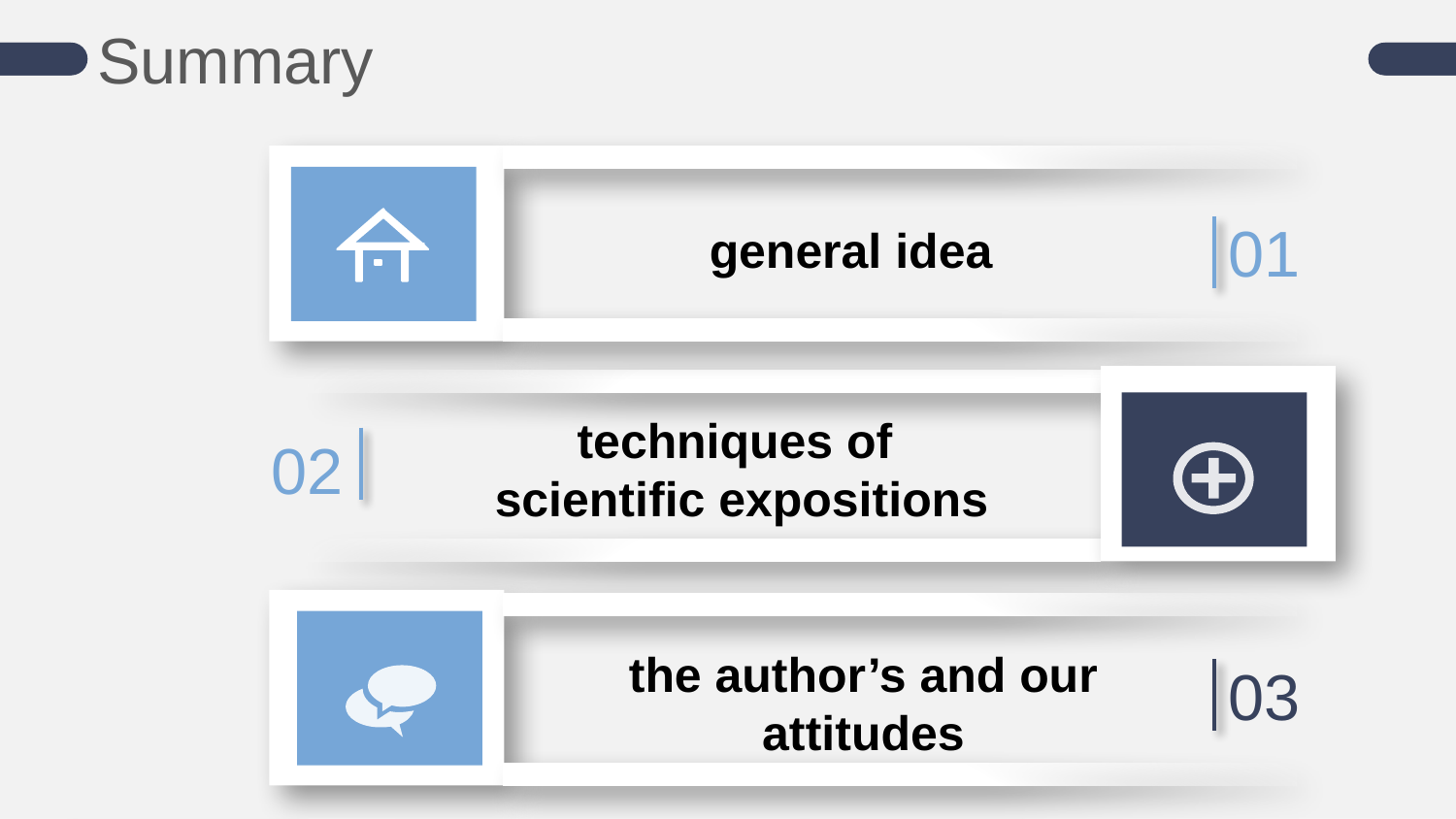

Summary

01

general idea

techniques of
scientific expositions
02

the author’s and our attitudes
03